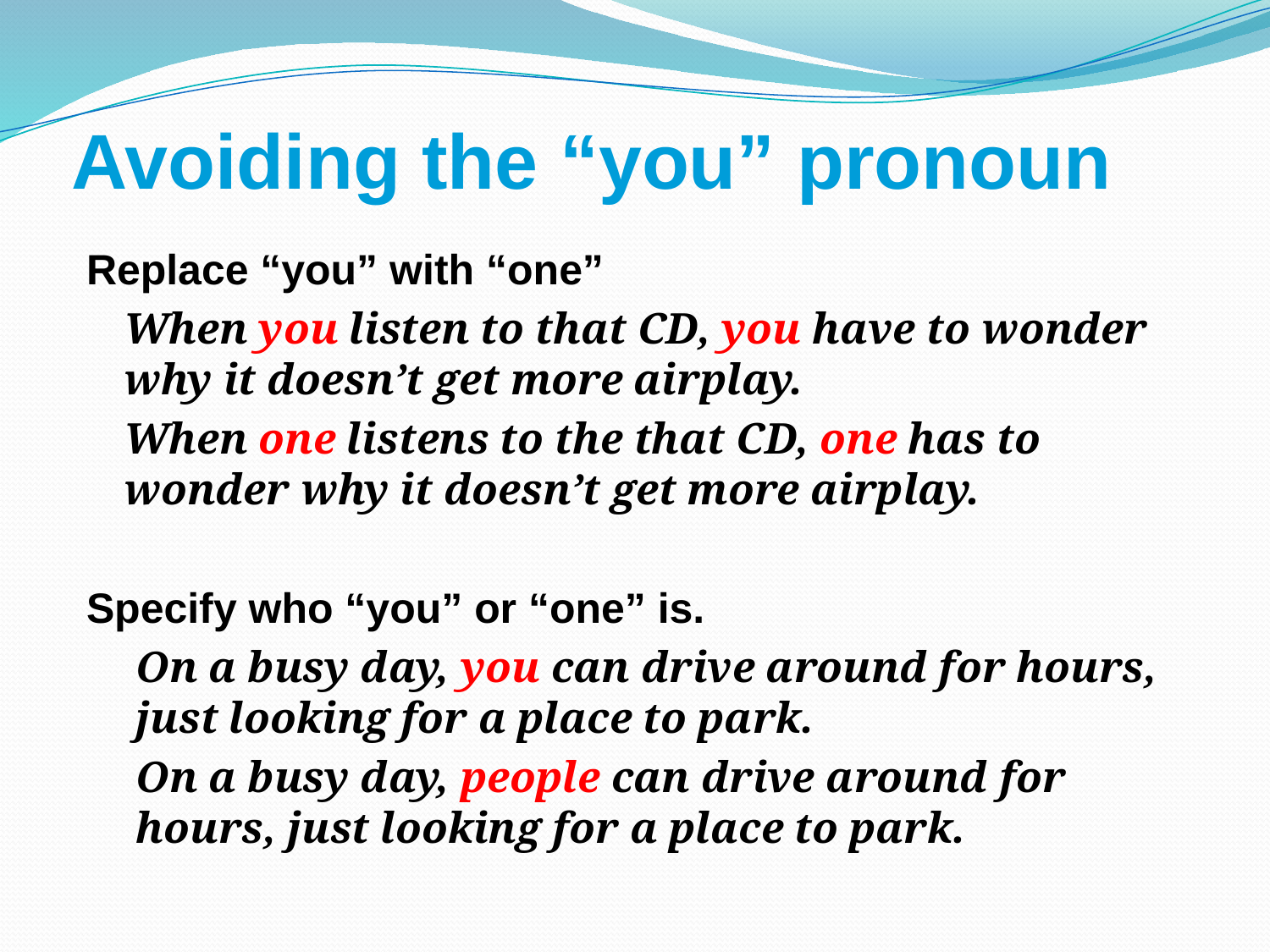

# Avoiding the “you” pronoun
Replace “you” with “one”
When you listen to that CD, you have to wonder why it doesn’t get more airplay.
When one listens to the that CD, one has to wonder why it doesn’t get more airplay.

Specify who “you” or “one” is.
On a busy day, you can drive around for hours, just looking for a place to park.
On a busy day, people can drive around for hours, just looking for a place to park.